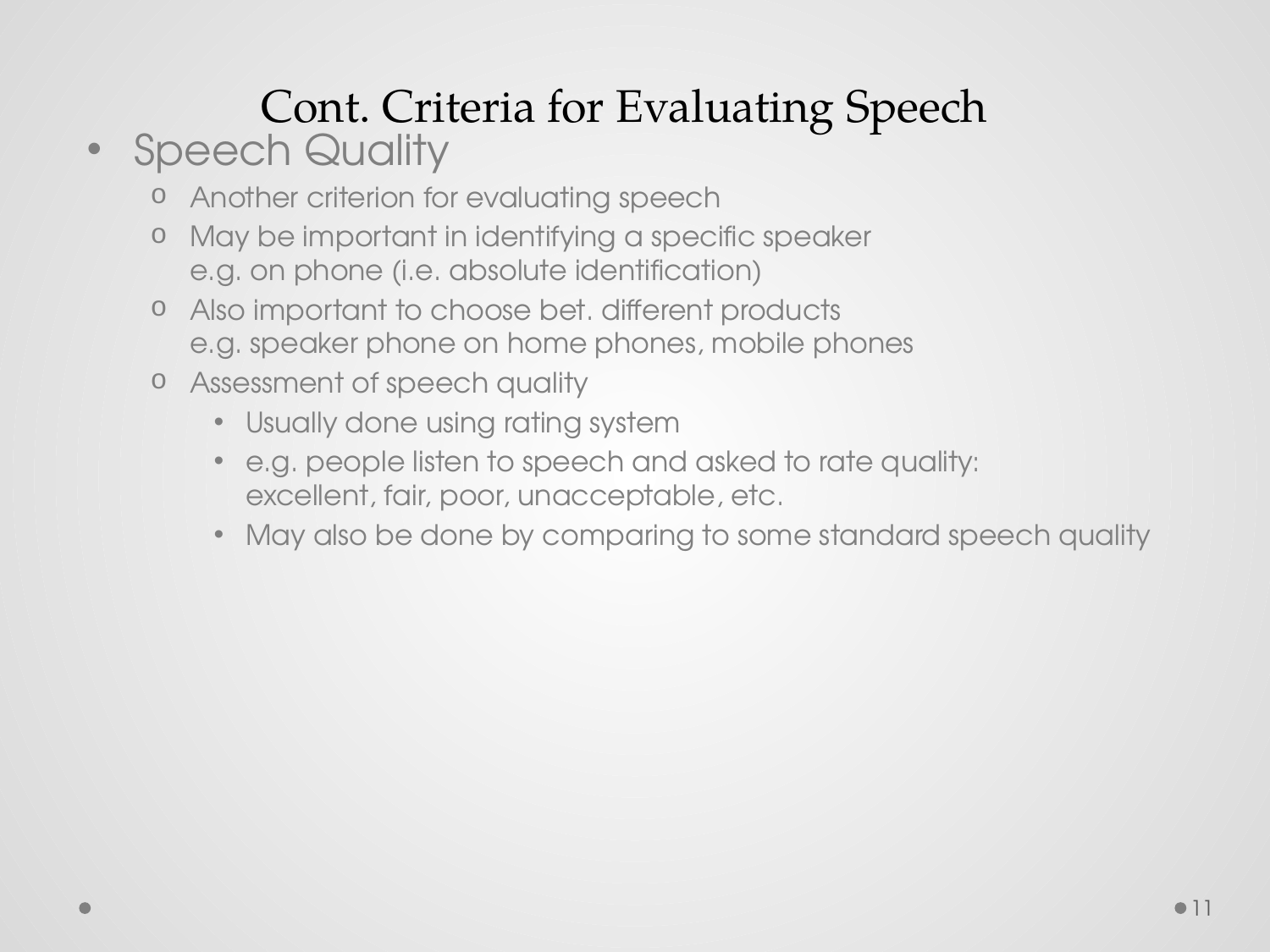

# Cont. Criteria for Evaluating Speech

Speech Quality
Another criterion for evaluating speech
May be important in identifying a specific speaker
e.g. on phone (i.e. absolute identification)
Also important to choose bet. different products
e.g. speaker phone on home phones, mobile phones
Assessment of speech quality
Usually done using rating system
e.g. people listen to speech and asked to rate quality:
excellent, fair, poor, unacceptable, etc.
May also be done by comparing to some standard speech quality
11